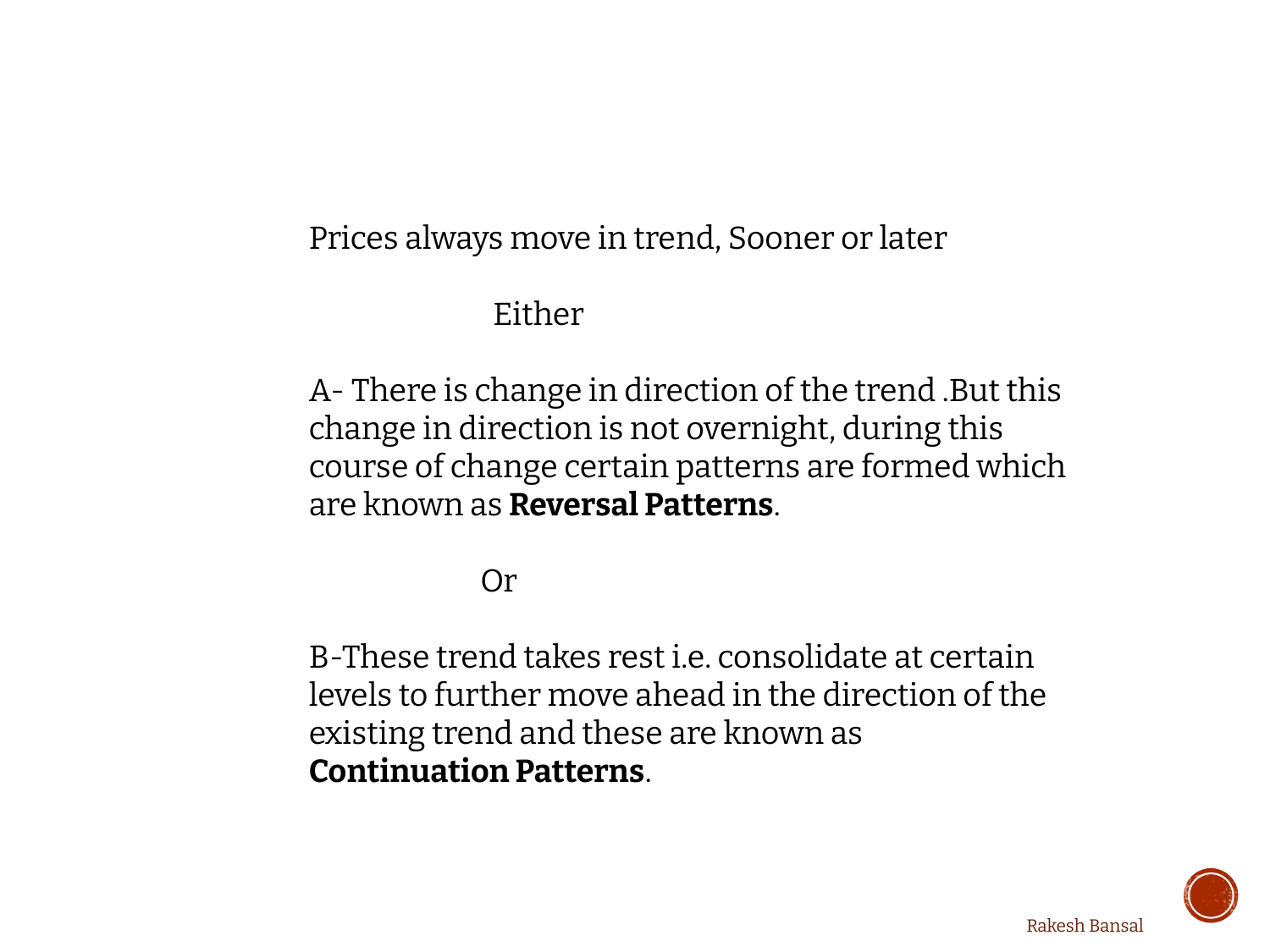

Prices always move in trend, Sooner or later

                             Either

A- There is change in direction of the trend .But this change in direction is not overnight, during this course of change certain patterns are formed which are known as Reversal Patterns.

                           Or

B-These trend takes rest i.e. consolidate at certain levels to further move ahead in the direction of the existing trend and these are known as Continuation Patterns.
                                                                   Rakesh Bansal